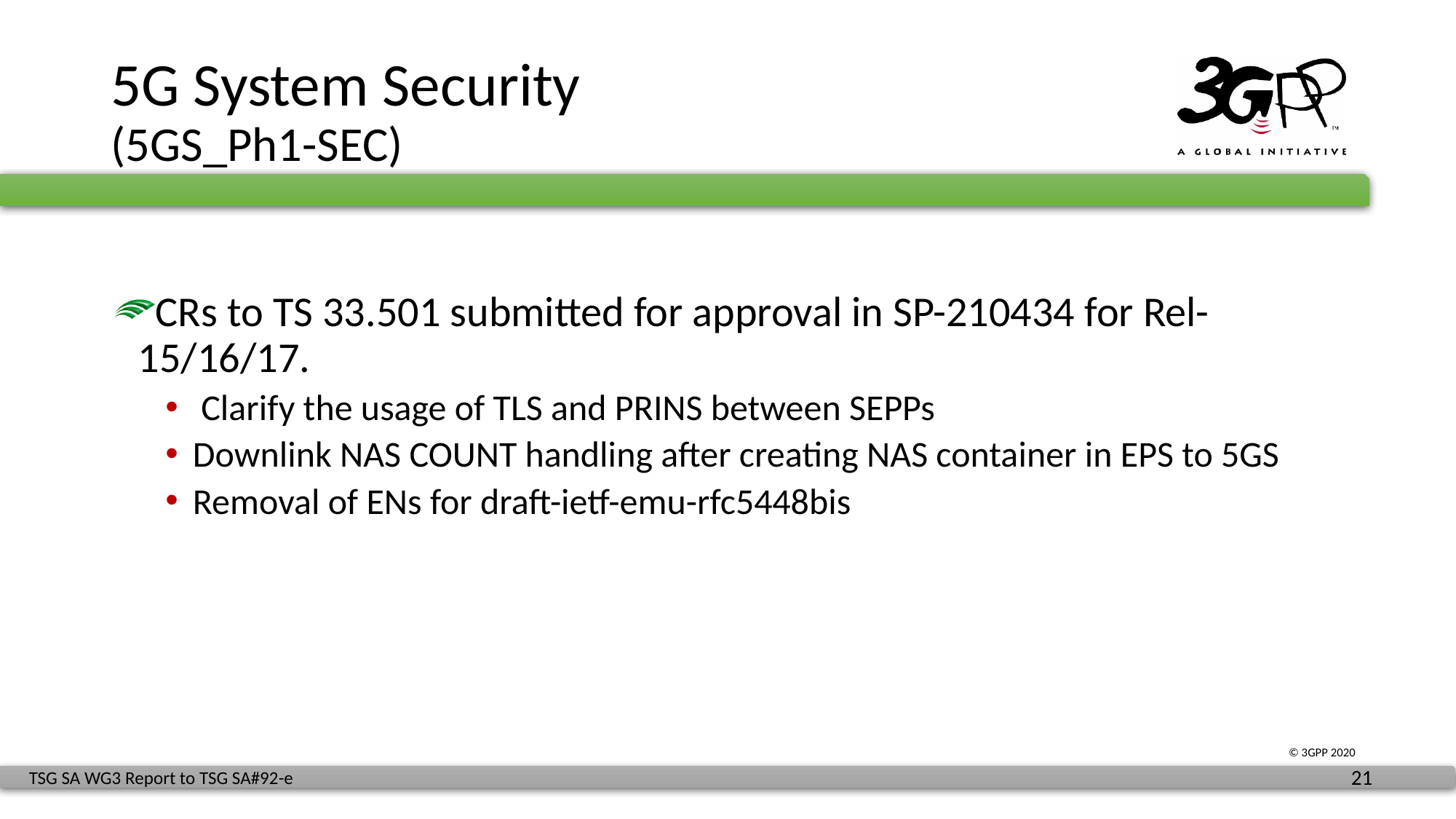

# 5G System Security (5GS_Ph1-SEC)

CRs to TS 33.501 submitted for approval in SP-210434 for Rel-15/16/17.
 Clarify the usage of TLS and PRINS between SEPPs
Downlink NAS COUNT handling after creating NAS container in EPS to 5GS
Removal of ENs for draft-ietf-emu-rfc5448bis